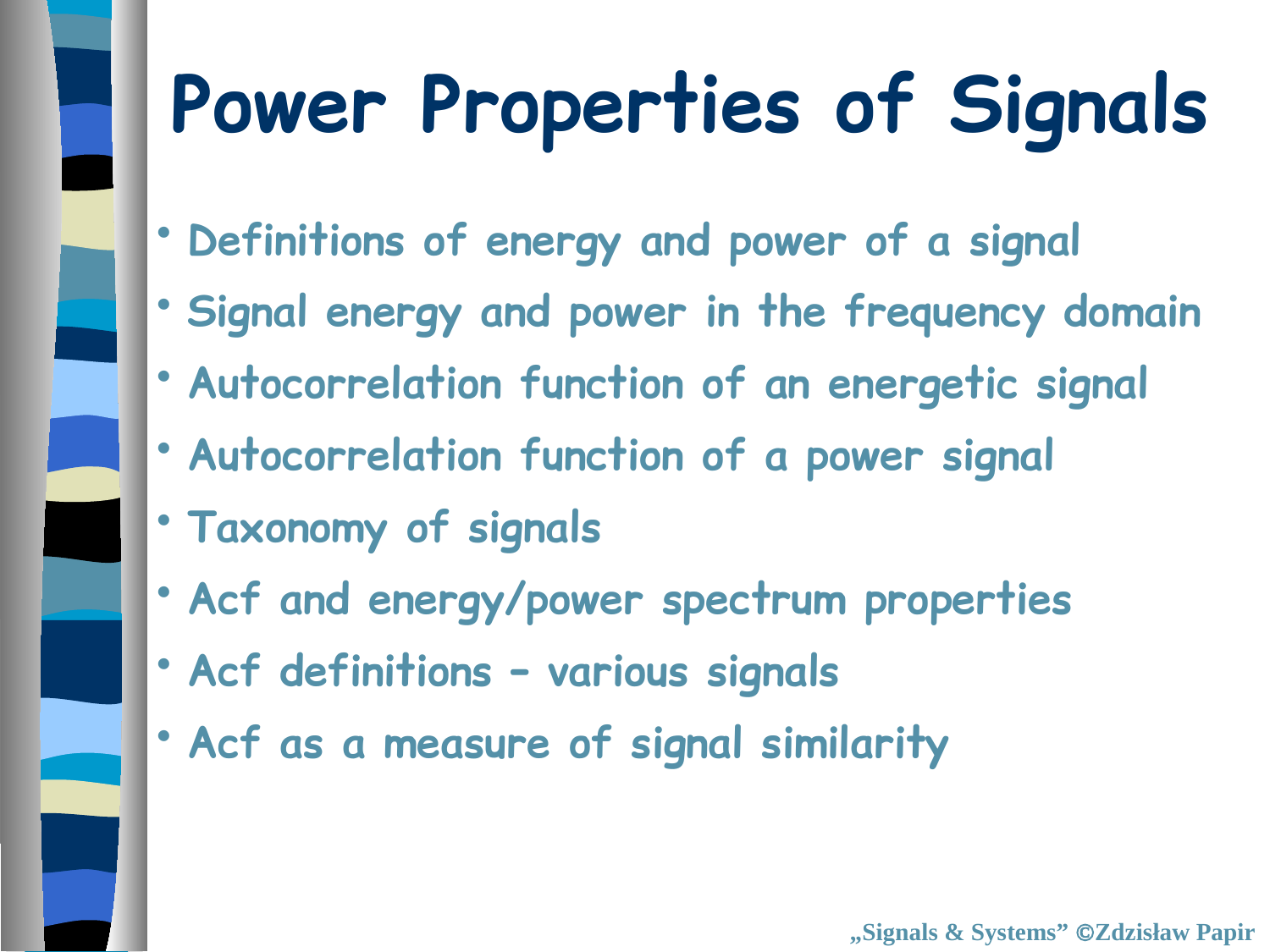

# Power Properties of Signals
Definitions of energy and power of a signal
Signal energy and power in the frequency domain
Autocorrelation function of an energetic signal
Autocorrelation function of a power signal
Taxonomy of signals
Acf and energy/power spectrum properties
Acf definitions – various signals
Acf as a measure of signal similarity

„Signals & Systems” ©Zdzisław Papir